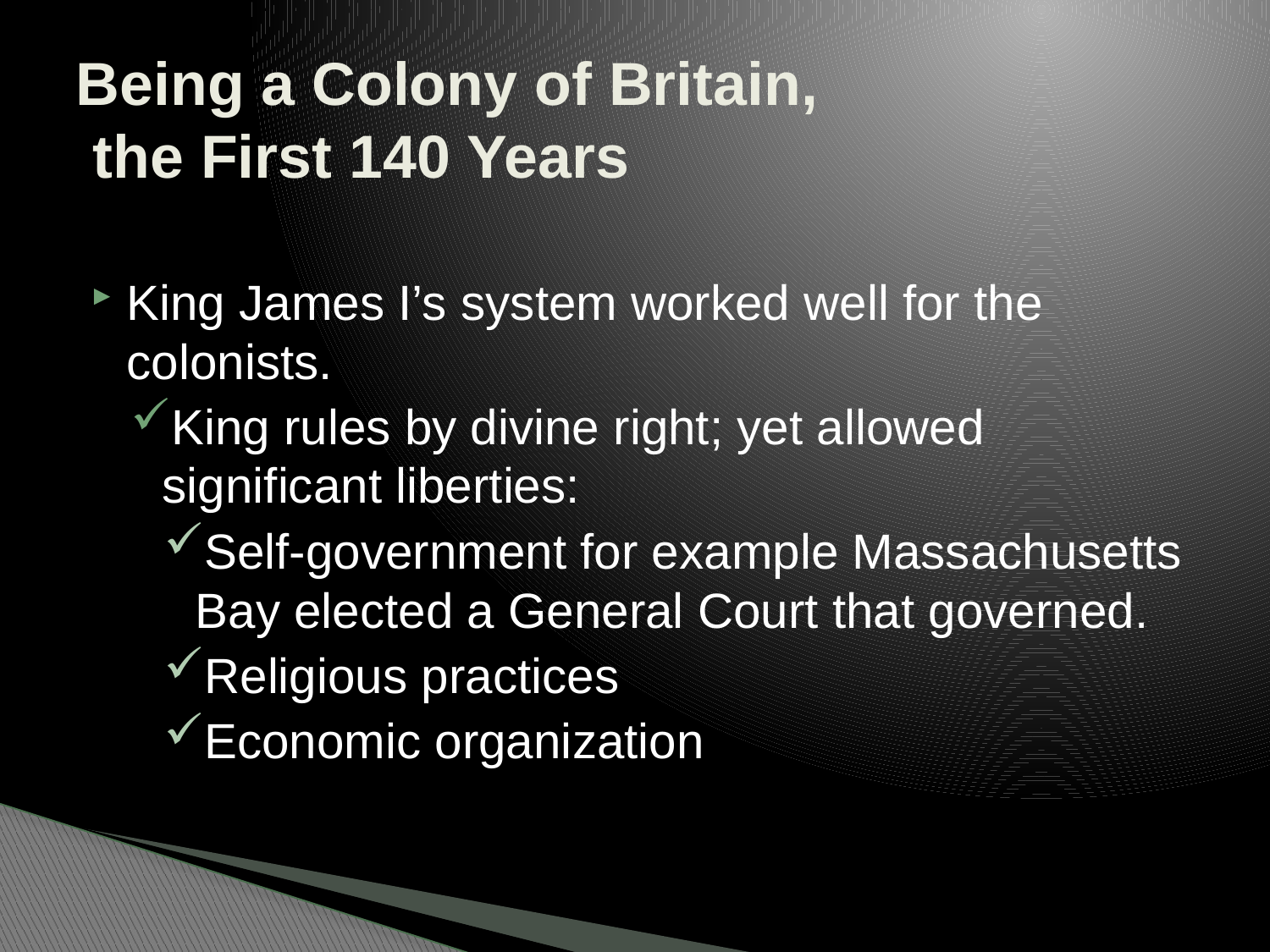

# Being a Colony of Britain, the First 140 Years
King James I’s system worked well for the colonists.
King rules by divine right; yet allowed significant liberties:
Self-government for example Massachusetts Bay elected a General Court that governed.
Religious practices
Economic organization